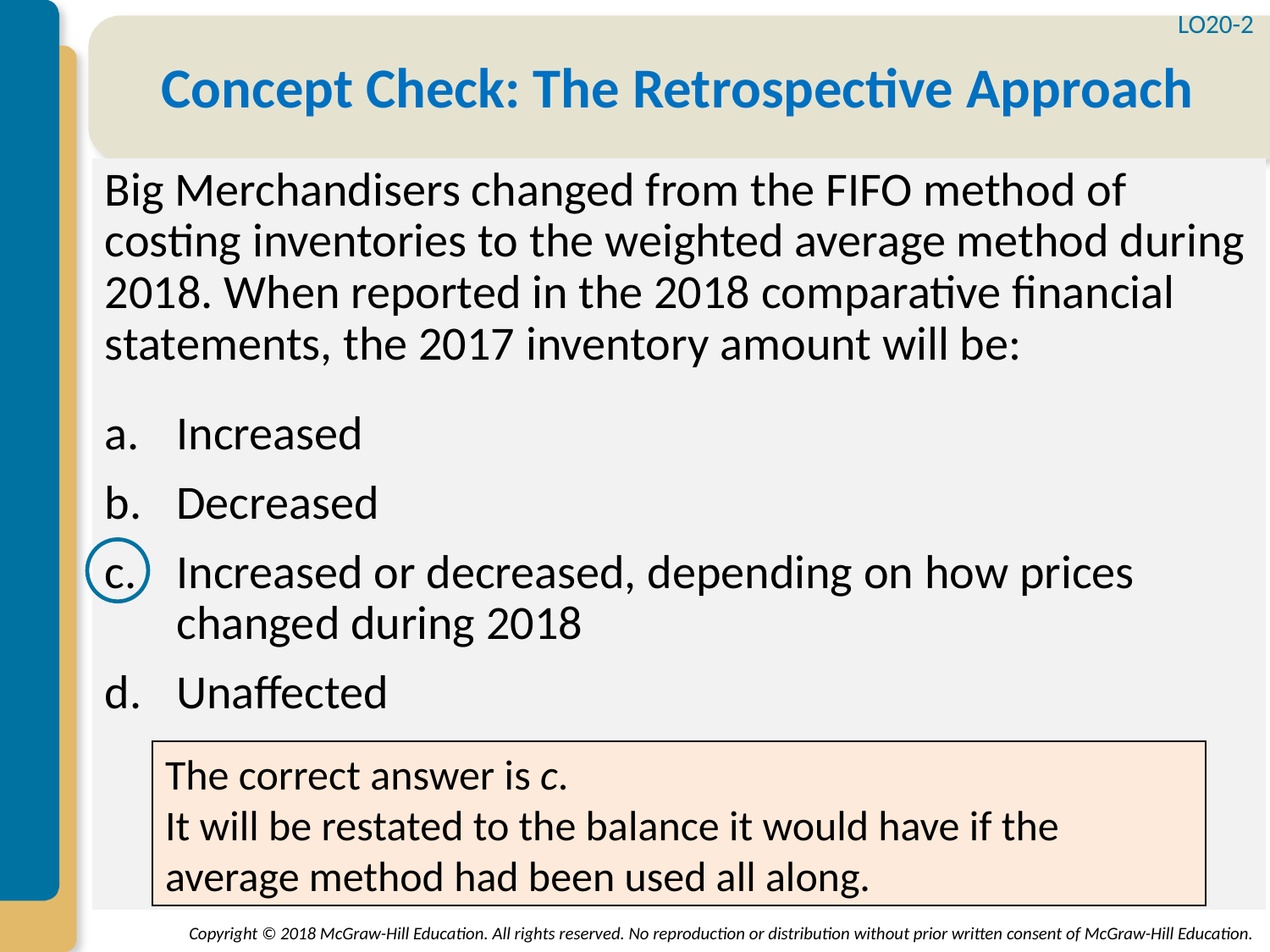

LO20-2
# Concept Check: The Retrospective Approach
Big Merchandisers changed from the FIFO method of costing inventories to the weighted average method during 2018. When reported in the 2018 comparative financial statements, the 2017 inventory amount will be:
Increased
Decreased
Increased or decreased, depending on how prices changed during 2018
Unaffected

The correct answer is c.
It will be restated to the balance it would have if the average method had been used all along.